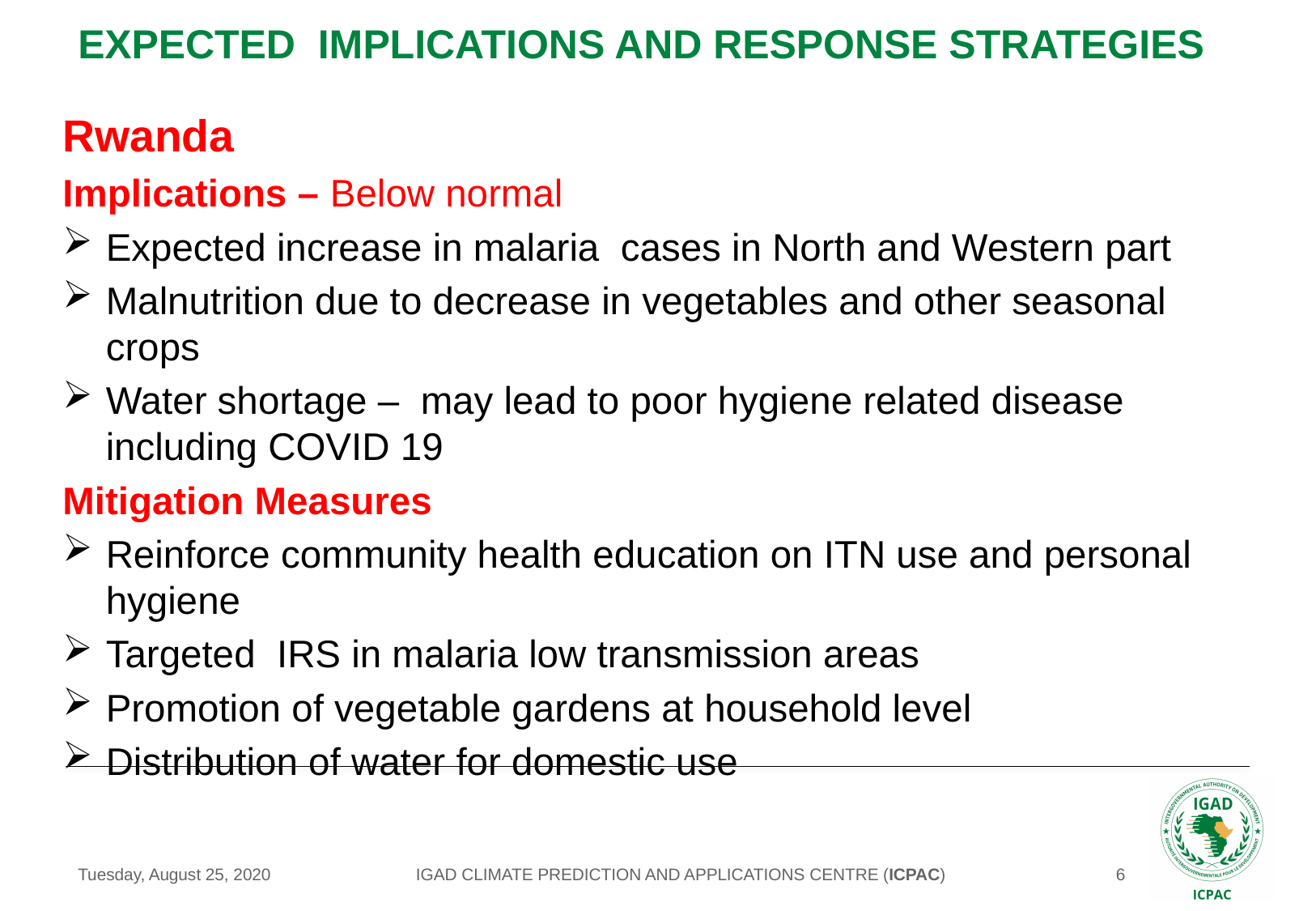

# Expected  IMPlications and response strategies
Rwanda
Implications – Below normal
Expected increase in malaria  cases in North and Western part
Malnutrition due to decrease in vegetables and other seasonal crops
Water shortage –  may lead to poor hygiene related disease including COVID 19
Mitigation Measures
Reinforce community health education on ITN use and personal hygiene
Targeted  IRS in malaria low transmission areas
Promotion of vegetable gardens at household level
Distribution of water for domestic use

IGAD CLIMATE PREDICTION AND APPLICATIONS CENTRE (ICPAC)
Tuesday, August 25, 2020
6